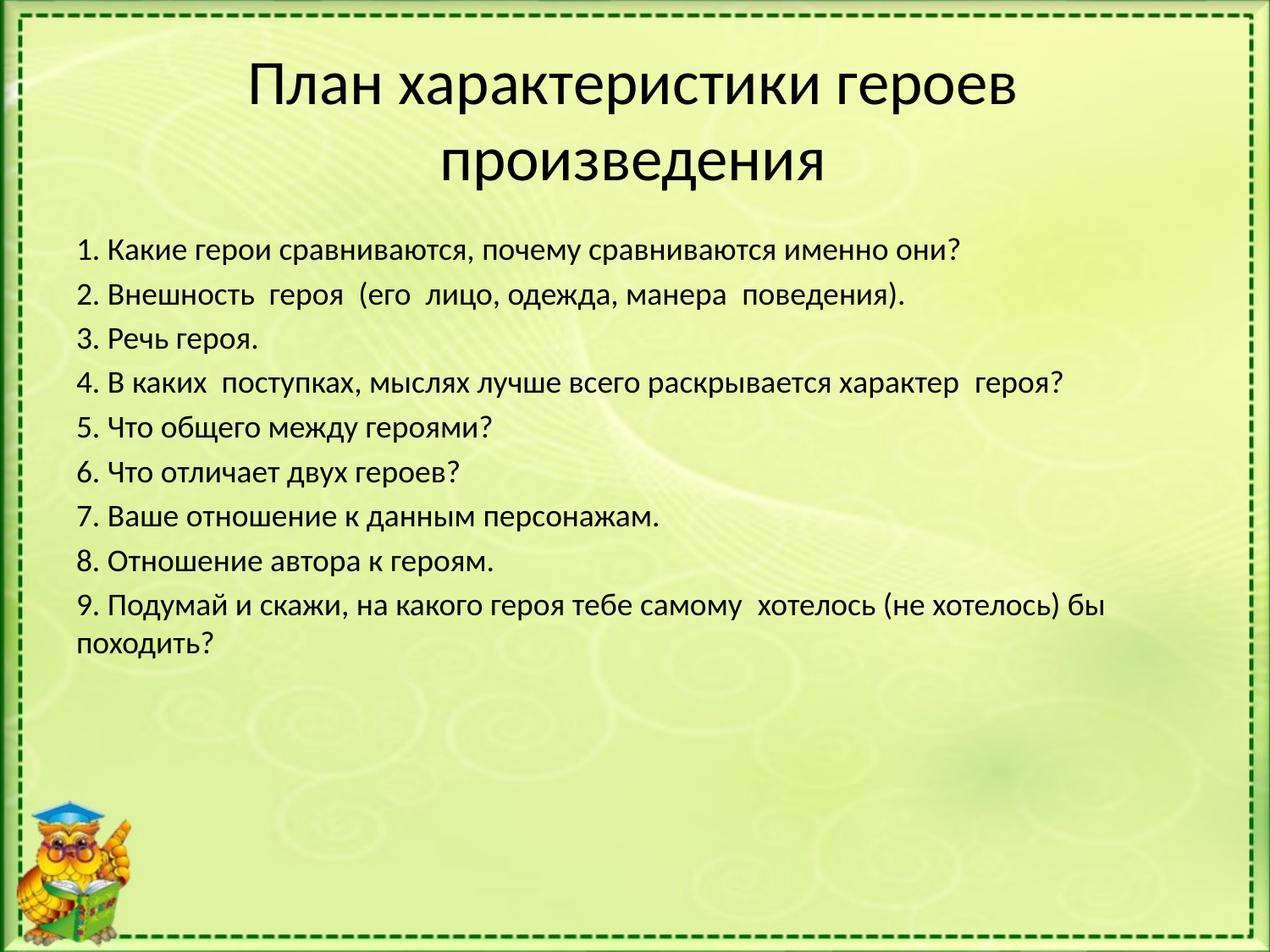

# План характеристики героев произведения
1. Какие герои сравниваются, почему сравниваются именно они?
2. Внешность  героя  (его  лицо, одежда, манера  поведения).
3. Речь героя.
4. В каких  поступках, мыслях лучше всего раскрывается характер  героя?
5. Что общего между героями?
6. Что отличает двух героев?
7. Ваше отношение к данным персонажам.
8. Отношение автора к героям.
9. Подумай и скажи, на какого героя тебе самому  хотелось (не хотелось) бы походить?